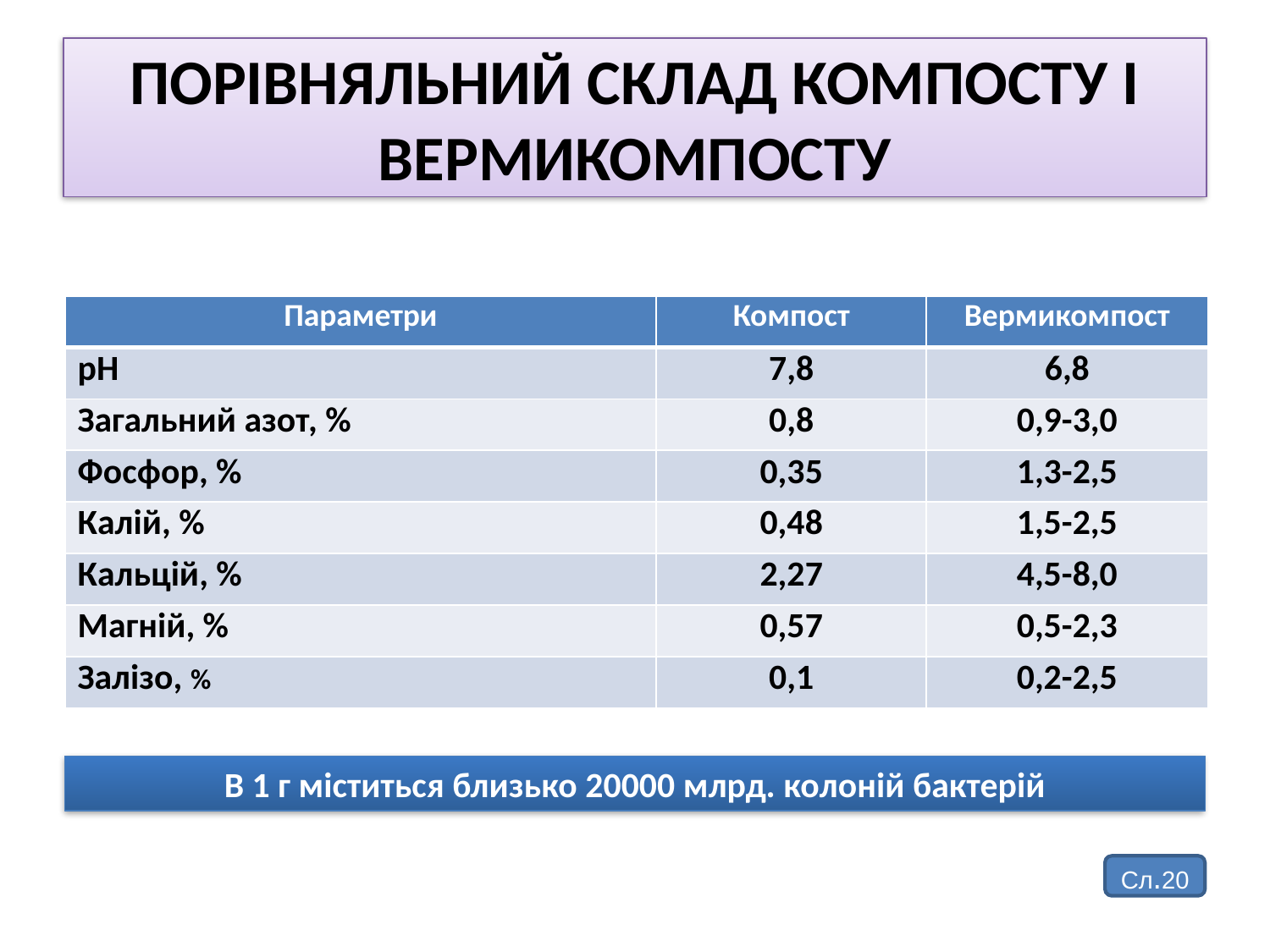

# ПОРІВНЯЛЬНИЙ СКЛАД КОМПОСТУ І ВЕРМИКОМПОСТУ
| Параметри | Компост | Вермикомпост |
| --- | --- | --- |
| рН | 7,8 | 6,8 |
| Загальний азот, % | 0,8 | 0,9-3,0 |
| Фосфор, % | 0,35 | 1,3-2,5 |
| Калій, % | 0,48 | 1,5-2,5 |
| Кальцій, % | 2,27 | 4,5-8,0 |
| Магній, % | 0,57 | 0,5-2,3 |
| Залізо, % | 0,1 | 0,2-2,5 |
В 1 г міститься близько 20000 млрд. колоній бактерій
Сл.20